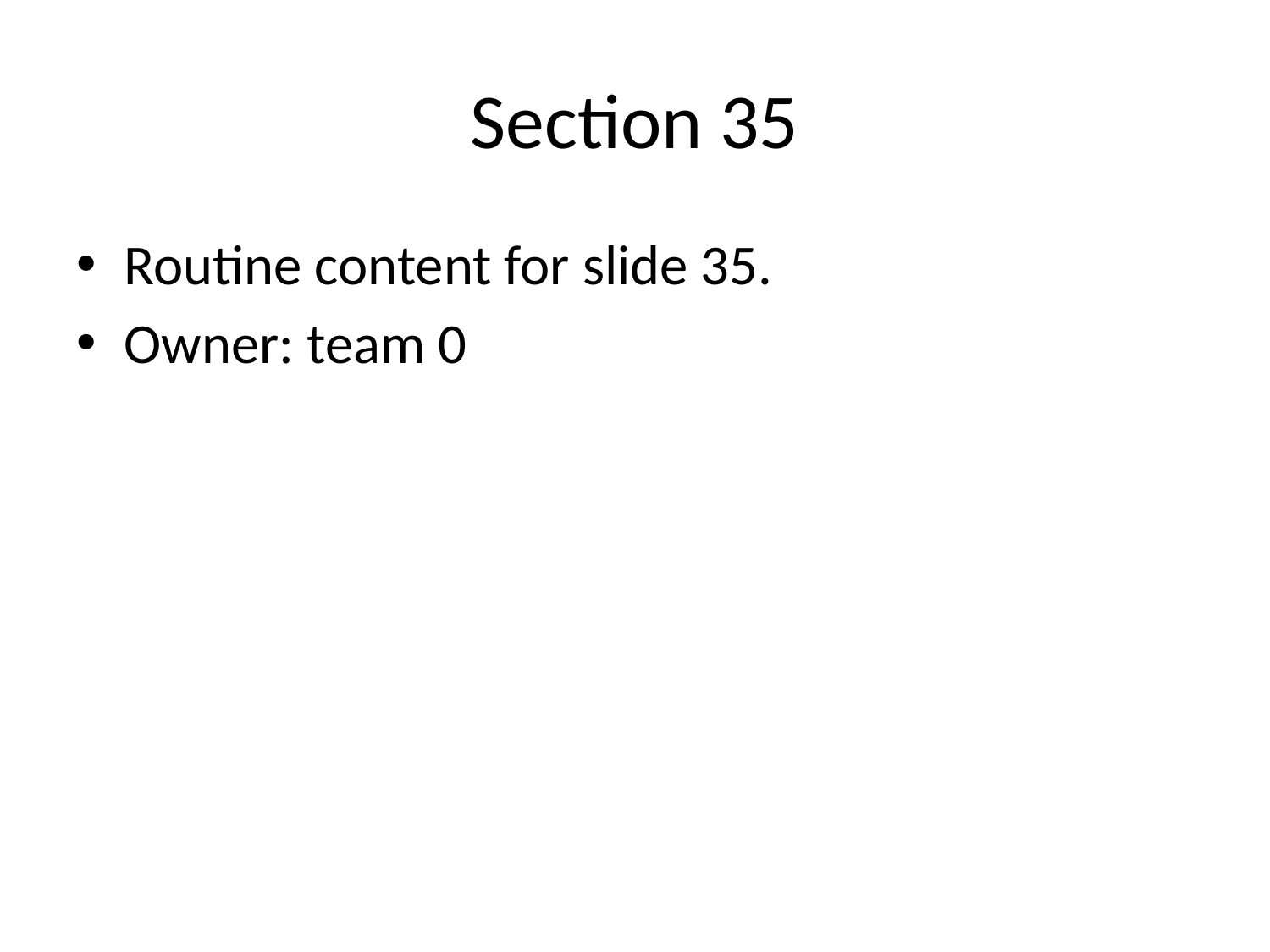

# Section 35
Routine content for slide 35.
Owner: team 0